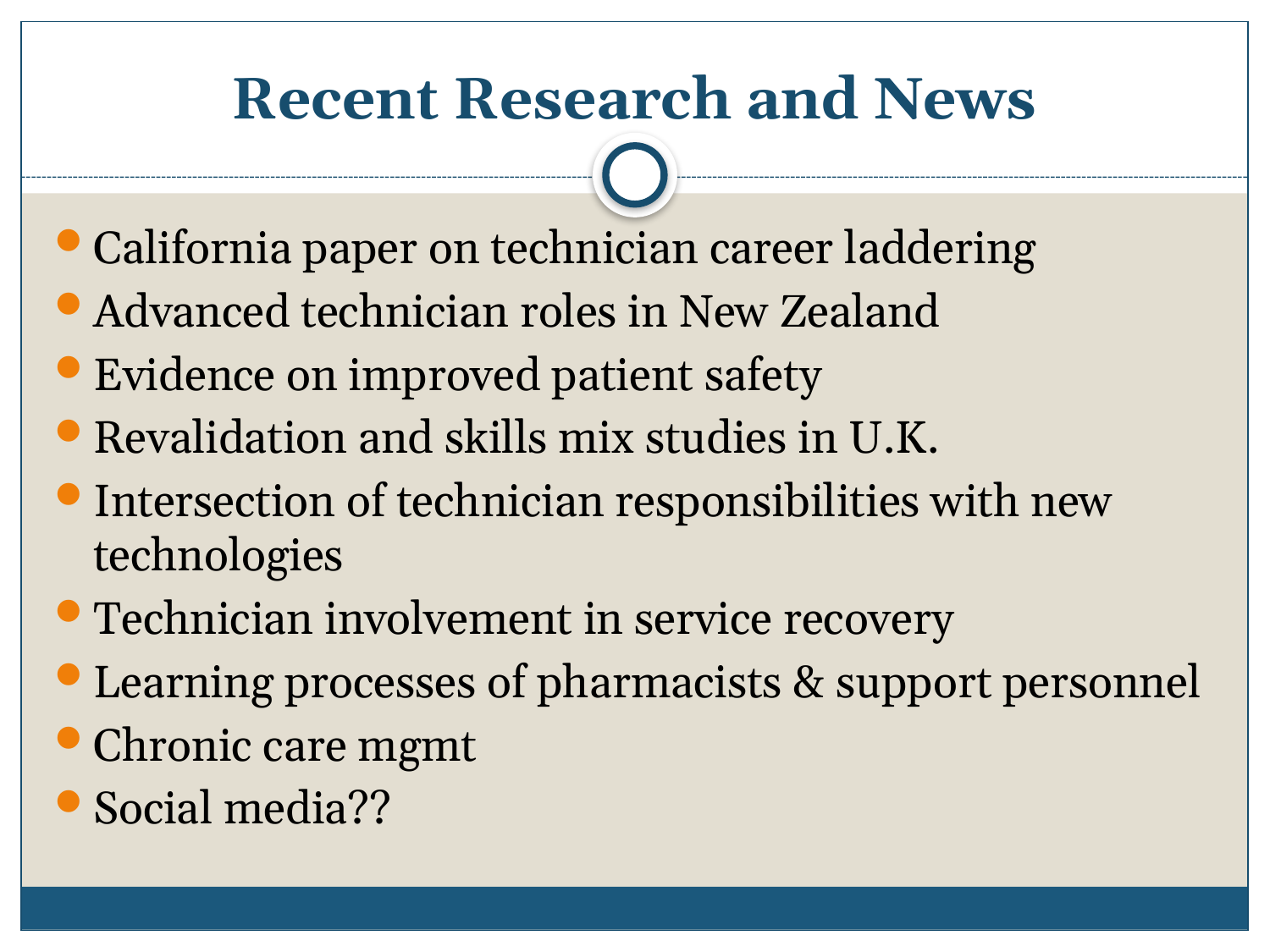

# Recent Research and News
California paper on technician career laddering
Advanced technician roles in New Zealand
Evidence on improved patient safety
Revalidation and skills mix studies in U.K.
Intersection of technician responsibilities with new technologies
Technician involvement in service recovery
Learning processes of pharmacists & support personnel
Chronic care mgmt
Social media??